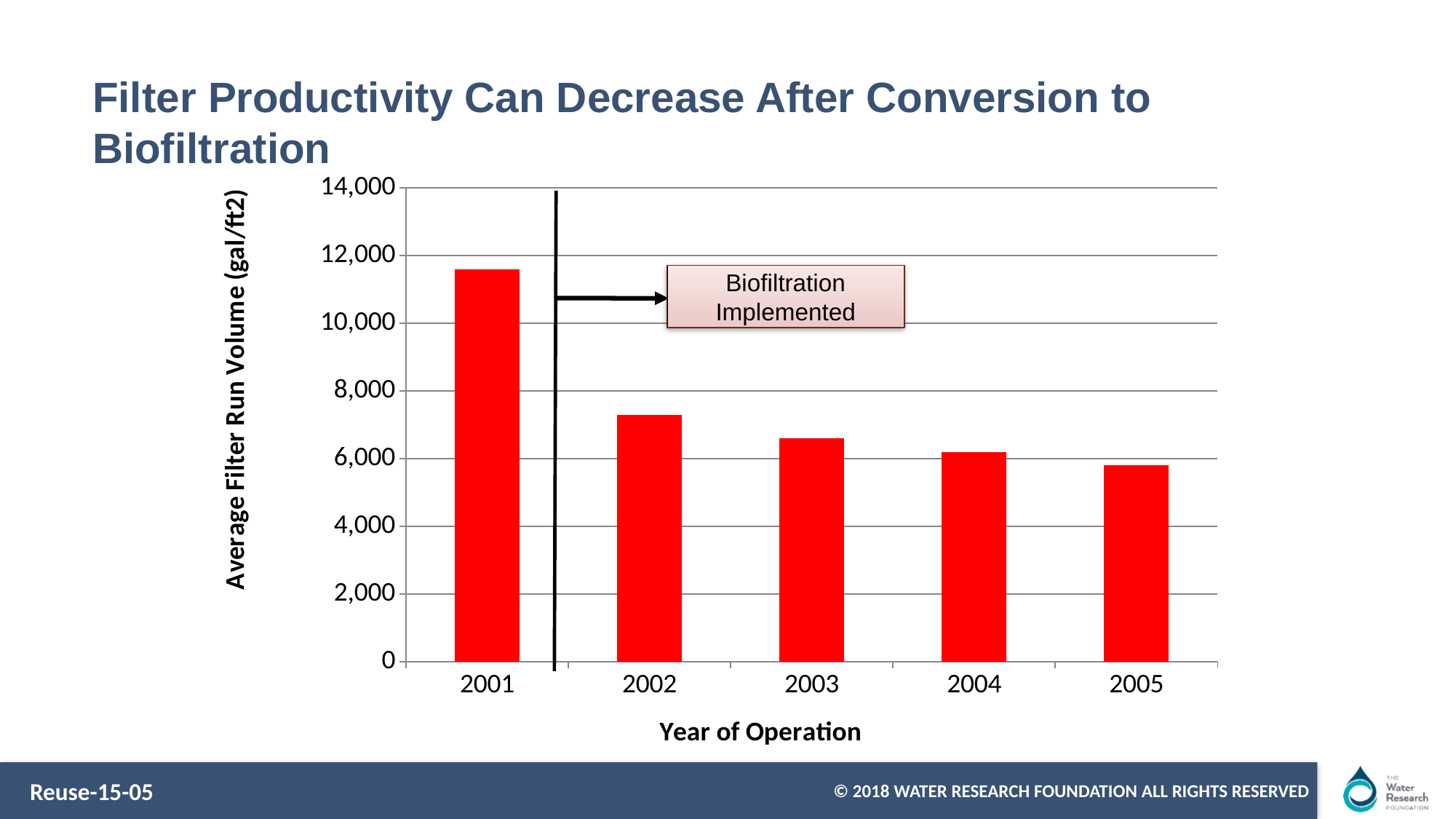

# Filter Productivity Can Decrease After Conversion to Biofiltration

### Chart

| Category | Ave UFRV |
|---|---|
| 2001 | 11600.0 |
| 2002 | 7300.0 |
| 2003 | 6600.0 |
| 2004 | 6200.0 |
| 2005 | 5800.0 |
Biofiltration Implemented